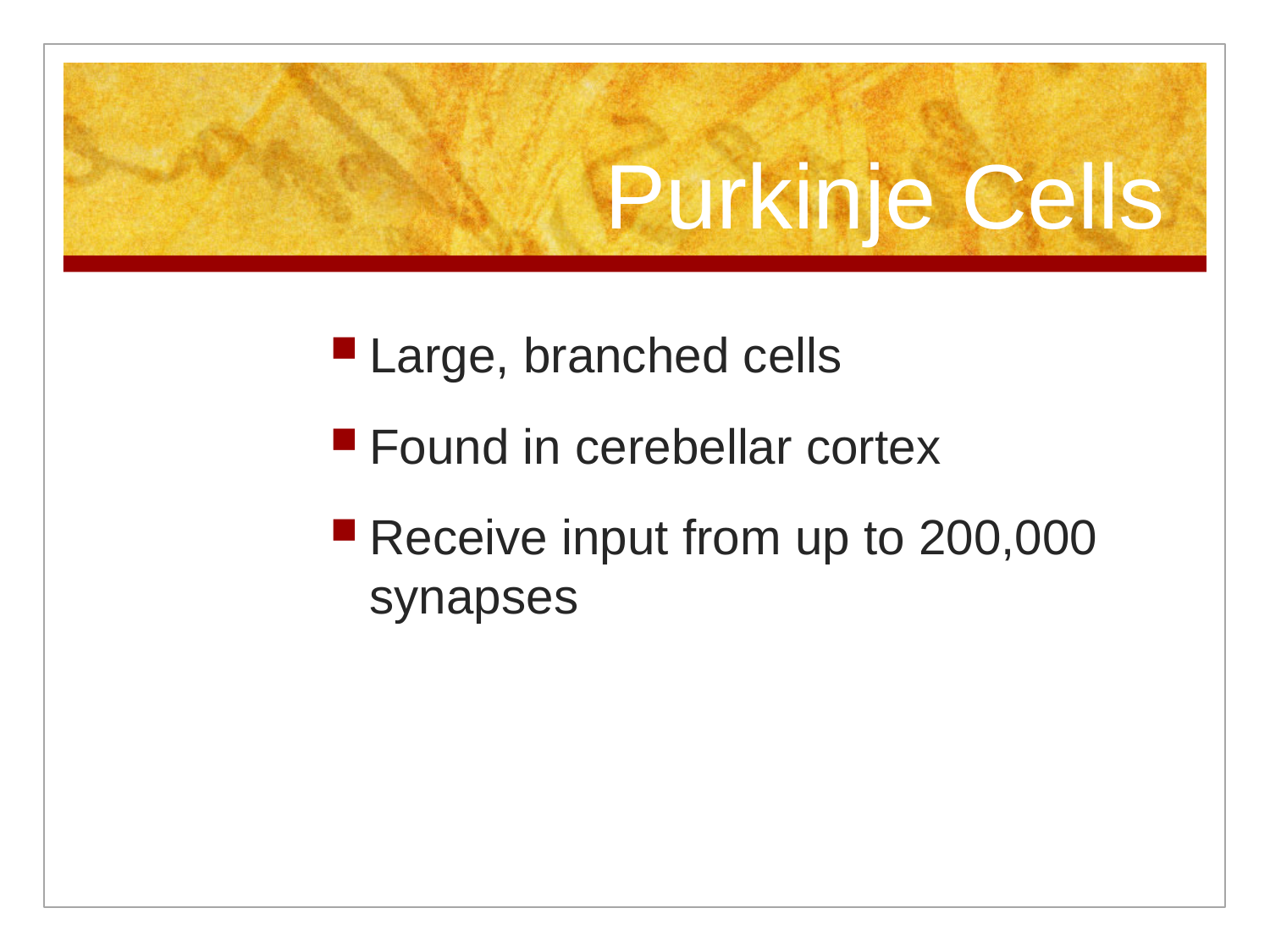

# Purkinje Cells
Large, branched cells
Found in cerebellar cortex
Receive input from up to 200,000 synapses